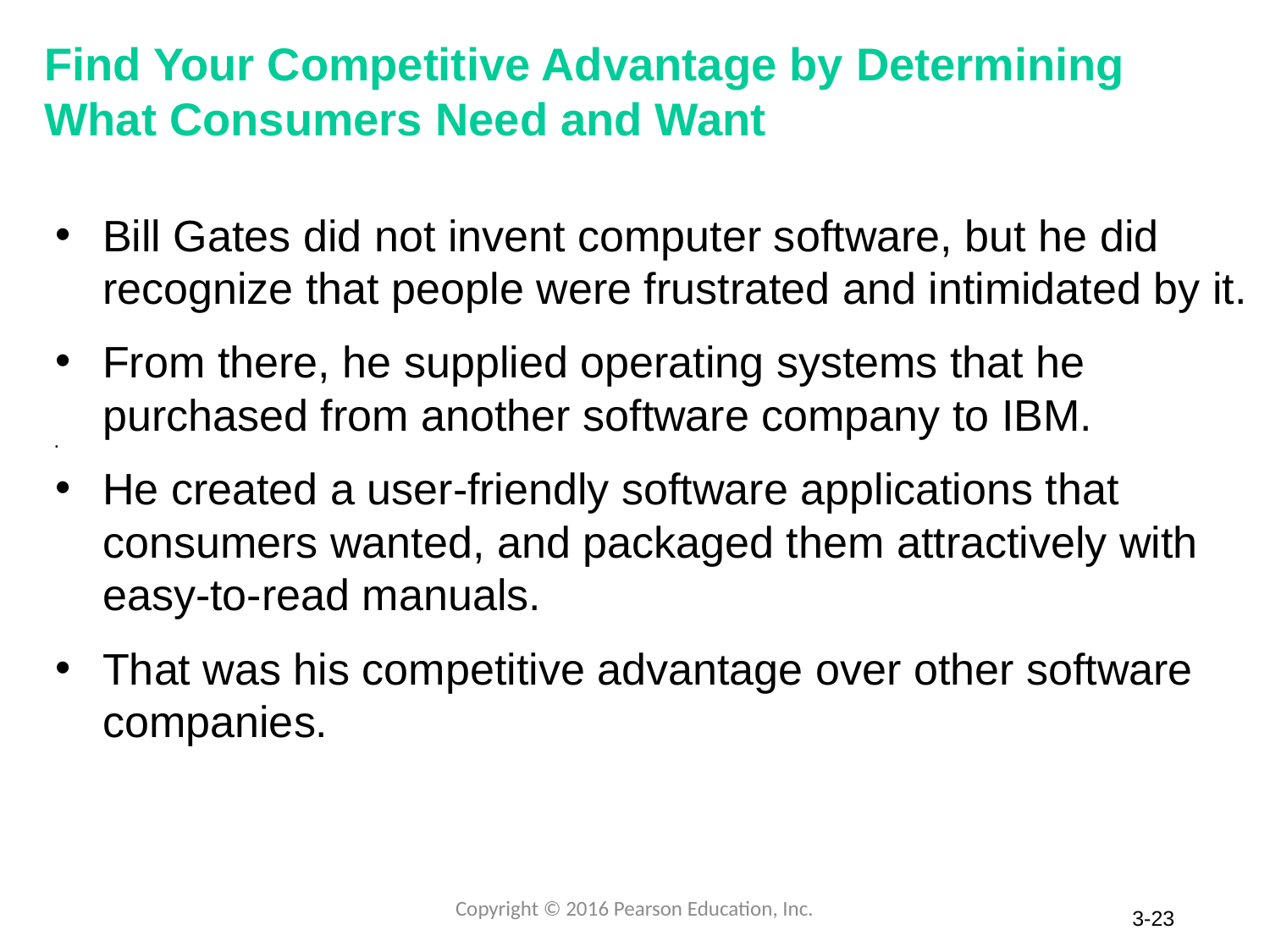

# Find Your Competitive Advantage by Determining What Consumers Need and Want
Bill Gates did not invent computer software, but he did recognize that people were frustrated and intimidated by it.

From there, he supplied operating systems that he purchased from another software company to IBM.

He created a user-friendly software applications that consumers wanted, and packaged them attractively with easy-to-read manuals.

That was his competitive advantage over other software companies.
Copyright © 2016 Pearson Education, Inc.